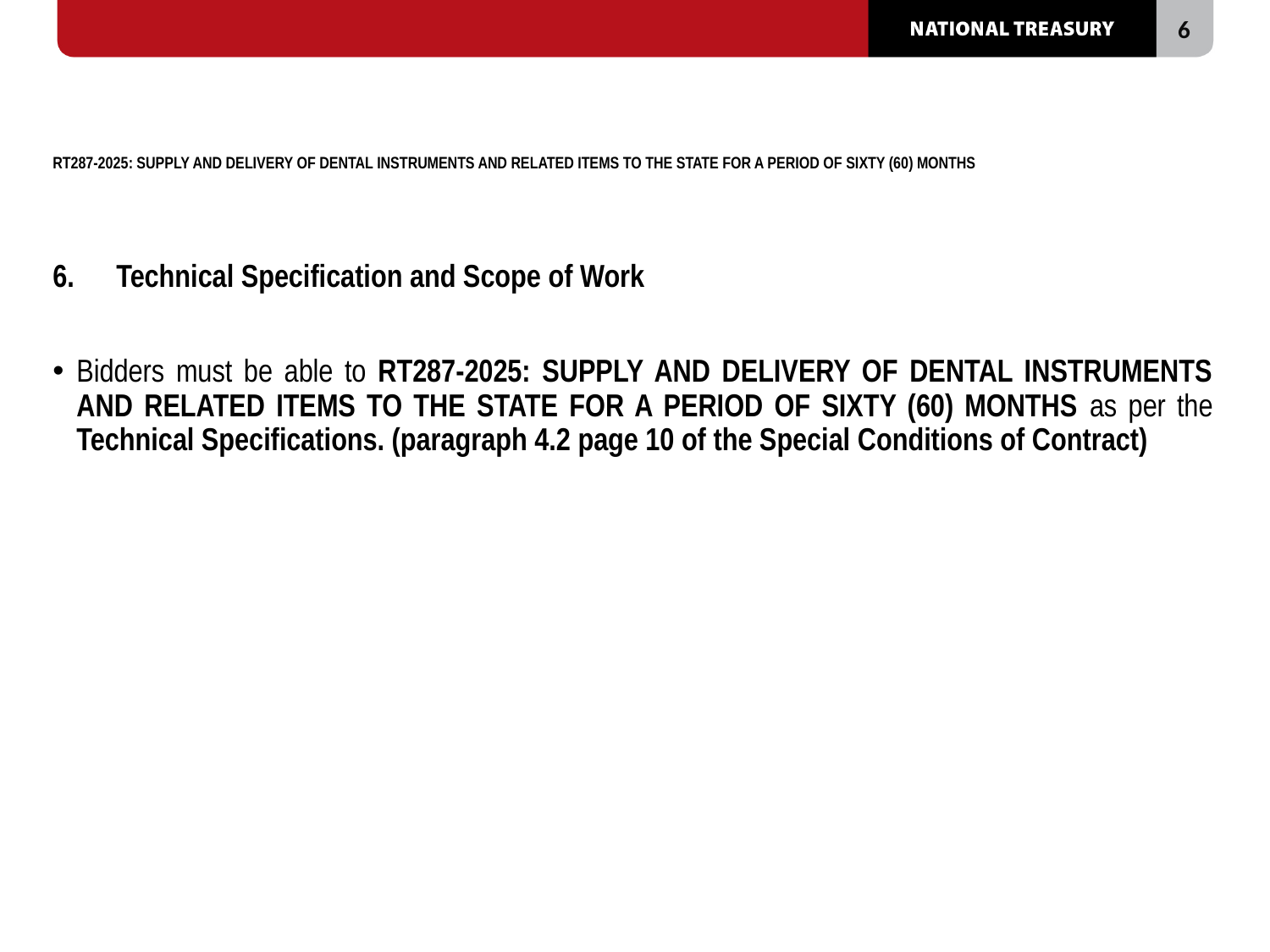

# RT287-2025: SUPPLY AND DELIVERY OF DENTAL INSTRUMENTS AND RELATED ITEMS TO THE STATE FOR A PERIOD OF SIXTY (60) MONTHS
Technical Specification and Scope of Work

Bidders must be able to RT287-2025: SUPPLY AND DELIVERY OF DENTAL INSTRUMENTS AND RELATED ITEMS TO THE STATE FOR A PERIOD OF SIXTY (60) MONTHS as per the Technical Specifications. (paragraph 4.2 page 10 of the Special Conditions of Contract)